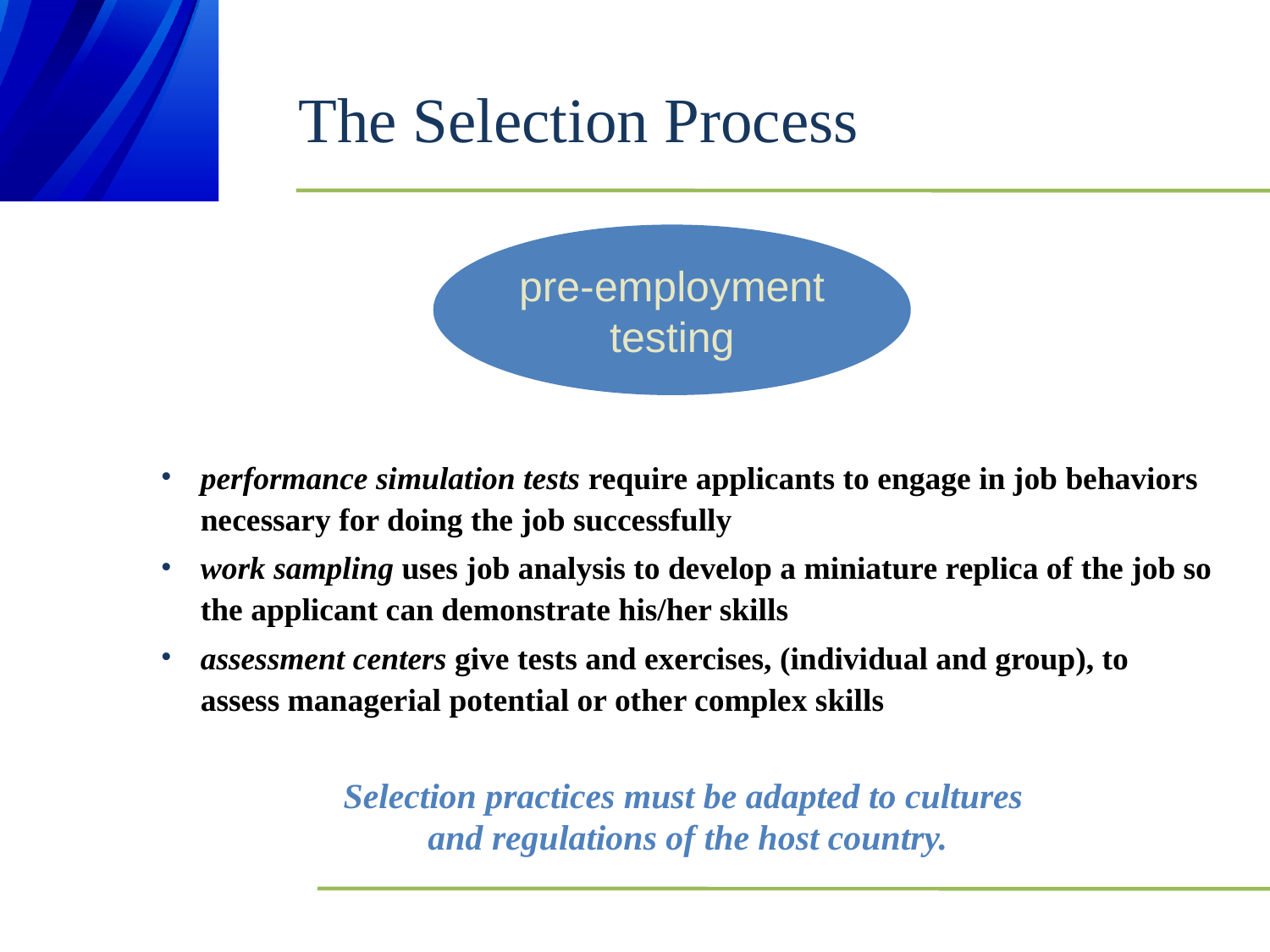

# The Selection Process
pre-employment testing
performance simulation tests require applicants to engage in job behaviors necessary for doing the job successfully
work sampling uses job analysis to develop a miniature replica of the job so the applicant can demonstrate his/her skills
assessment centers give tests and exercises, (individual and group), to assess managerial potential or other complex skills

Selection practices must be adapted to cultures
and regulations of the host country.